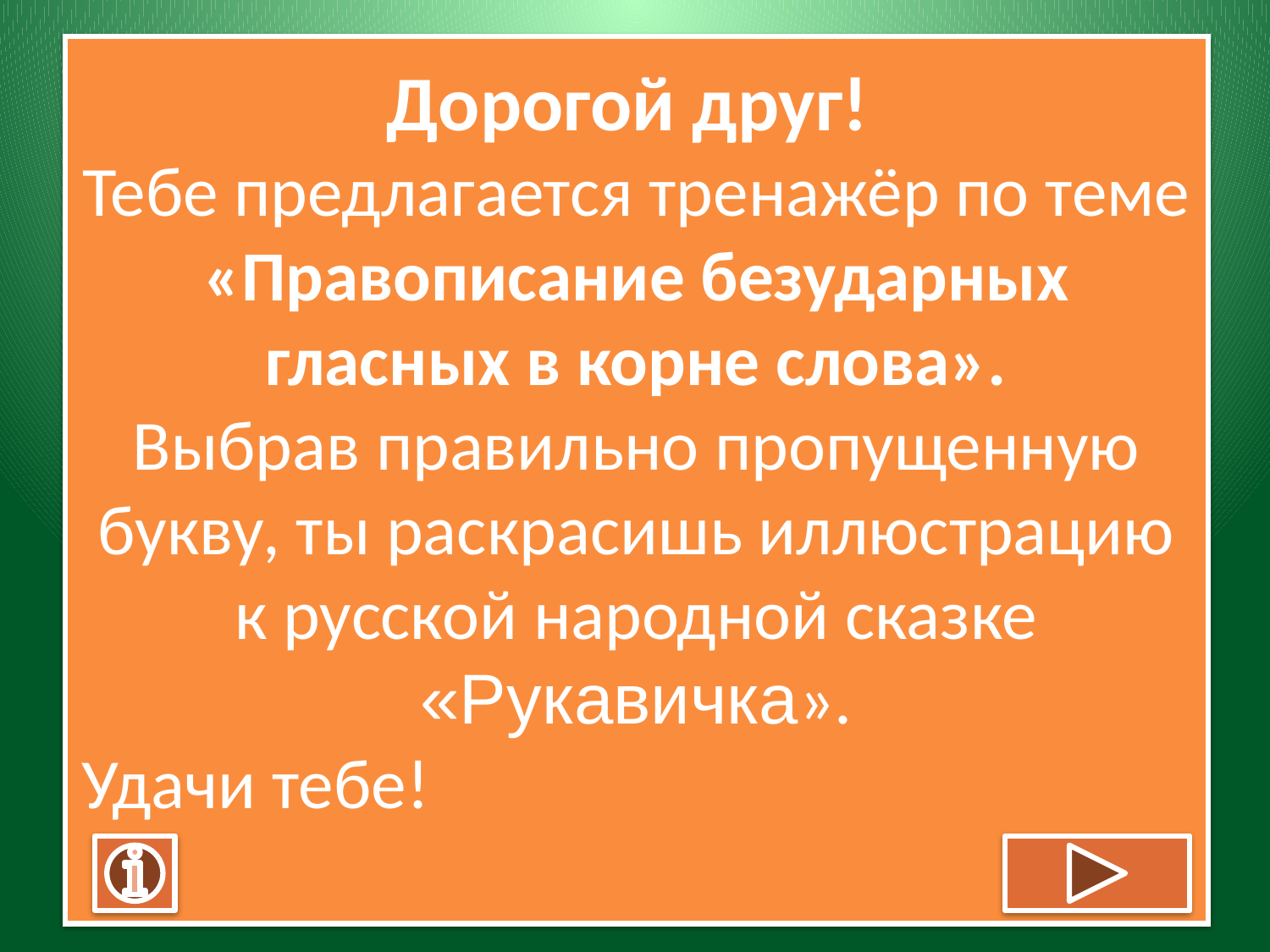

# Дорогой друг! Тебе предлагается тренажёр по теме «Правописание безударных гласных в корне слова». Выбрав правильно пропущенную букву, ты раскрасишь иллюстрацию к русской народной сказке «Рукавичка». Удачи тебе!